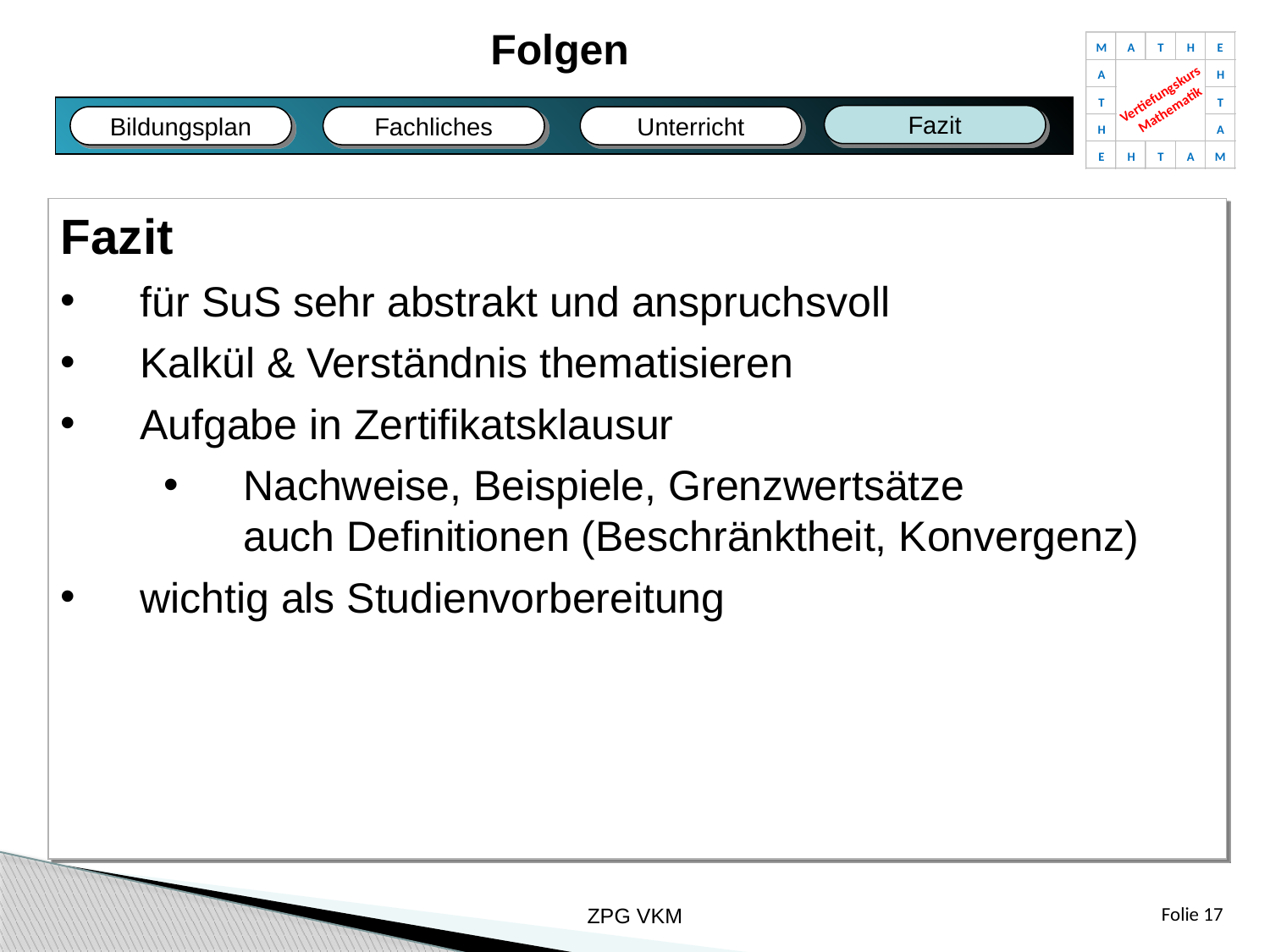

Folgen

M
A
T
H
E

A
H
Vertiefungskurs
Mathematik

T
T

H
A

E
H
T
A
M

Fazit
Fachliches
Bildungsplan
Unterricht
Fazit
Bildungsplan
Fachliches
Unterricht
Fazit
für SuS sehr abstrakt und anspruchsvoll
Kalkül & Verständnis thematisieren
Aufgabe in Zertifikatsklausur
Nachweise, Beispiele, Grenzwertsätze
auch Definitionen (Beschränktheit, Konvergenz)
wichtig als Studienvorbereitung

ZPG VKM
Folie 17